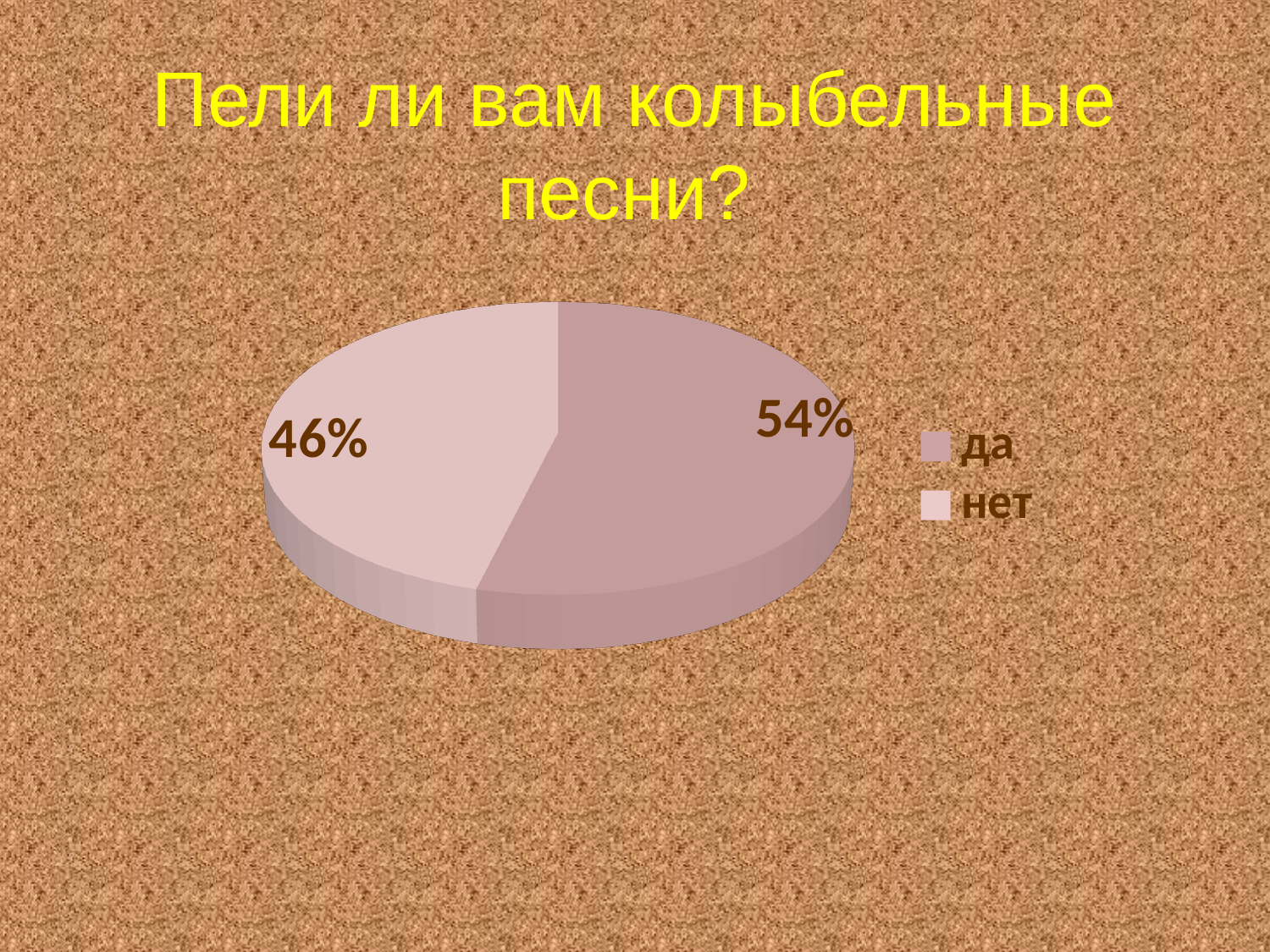

# Пели ли вам колыбельные песни?

[unsupported chart]